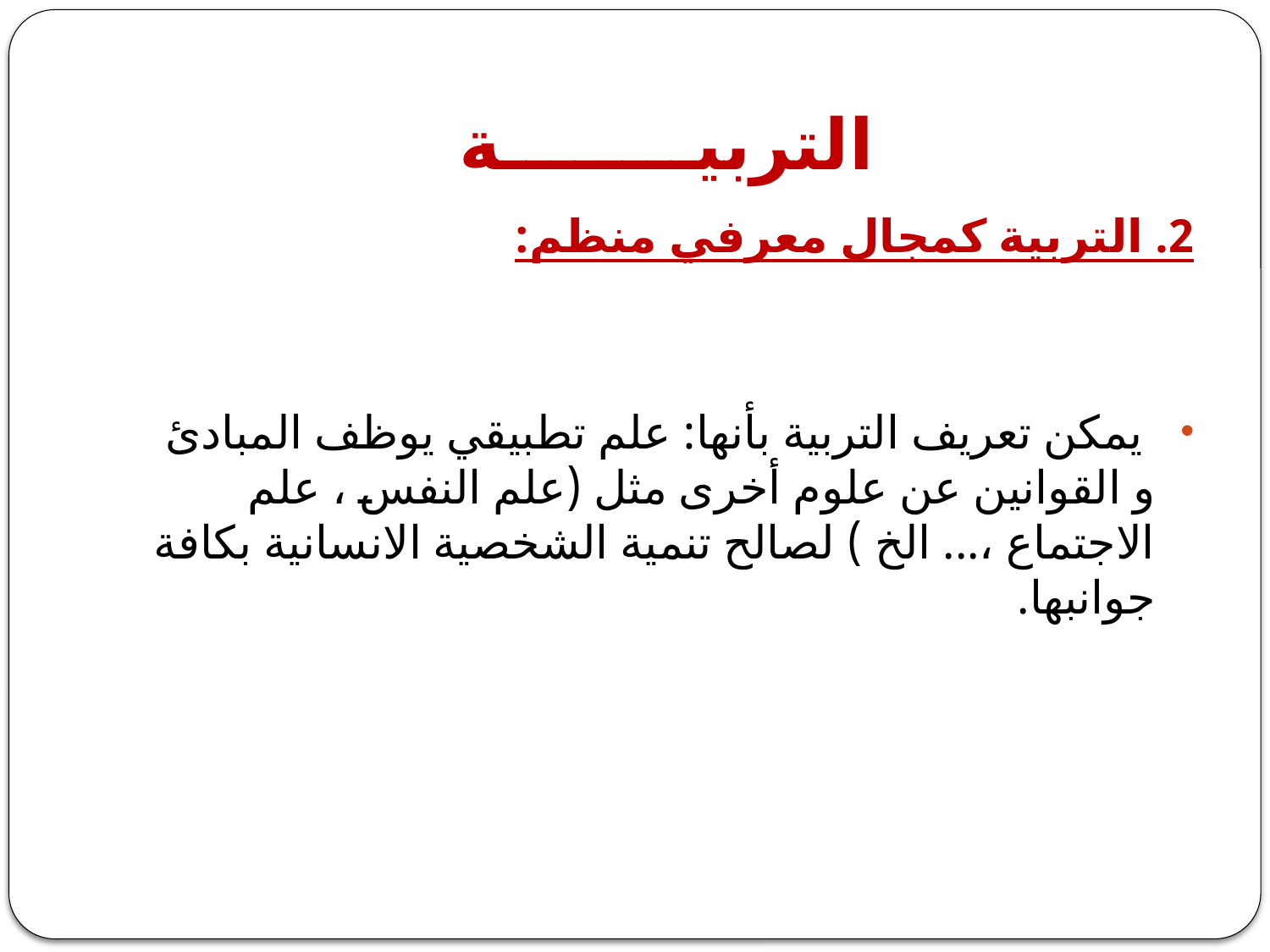

# التربيــــــــة
2. التربية كمجال معرفي منظم:

 يمكن تعريف التربية بأنها: علم تطبيقي يوظف المبادئ و القوانين عن علوم أخرى مثل (علم النفس ، علم الاجتماع ،... الخ ) لصالح تنمية الشخصية الانسانية بكافة جوانبها.